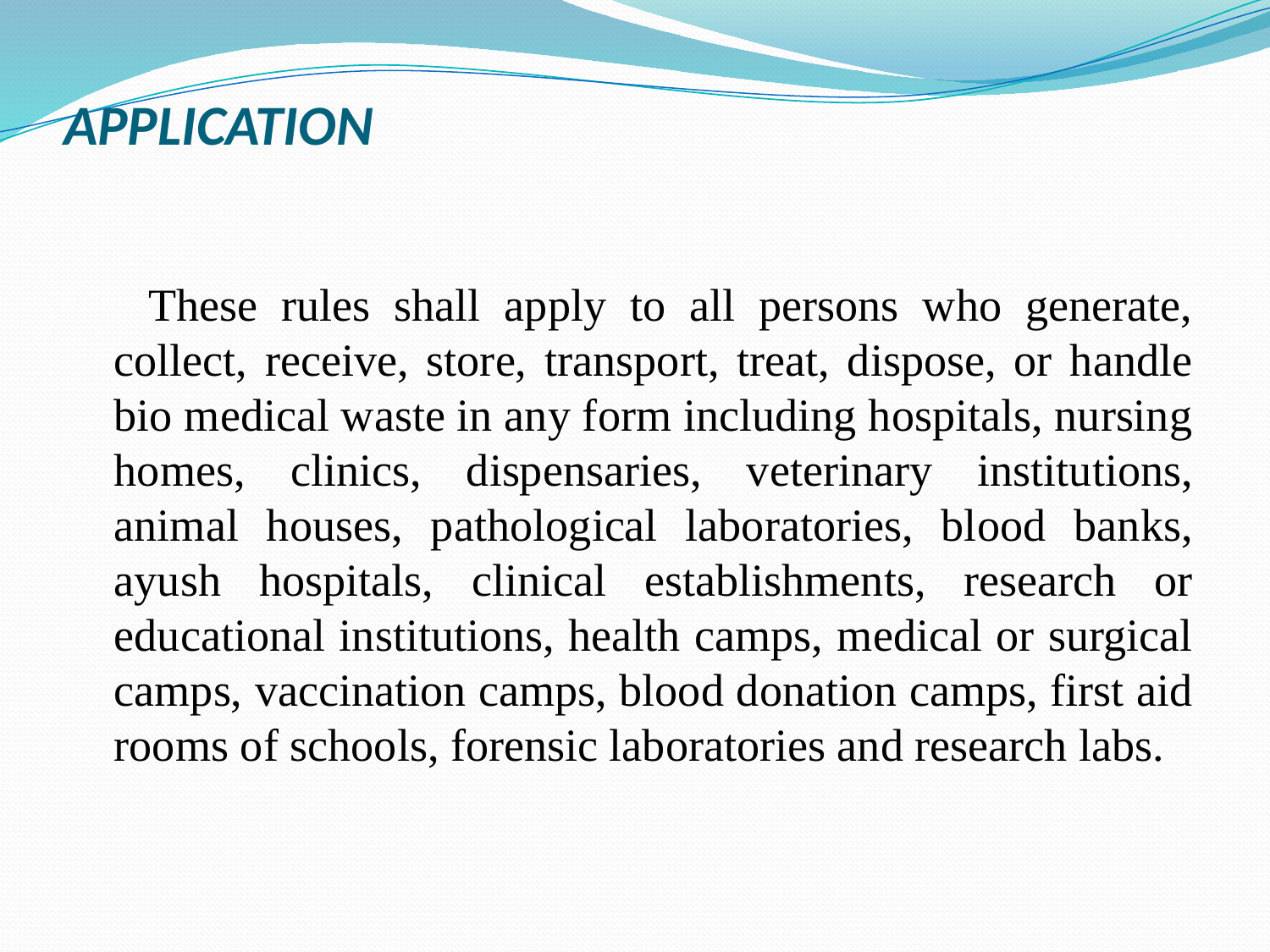

# APPLICATION
   These rules shall apply to all persons who generate, collect, receive, store, transport, treat, dispose, or handle bio medical waste in any form including hospitals, nursing homes, clinics, dispensaries, veterinary institutions, animal houses, pathological laboratories, blood banks, ayush hospitals, clinical establishments, research or educational institutions, health camps, medical or surgical camps, vaccination camps, blood donation camps, first aid rooms of schools, forensic laboratories and research labs.